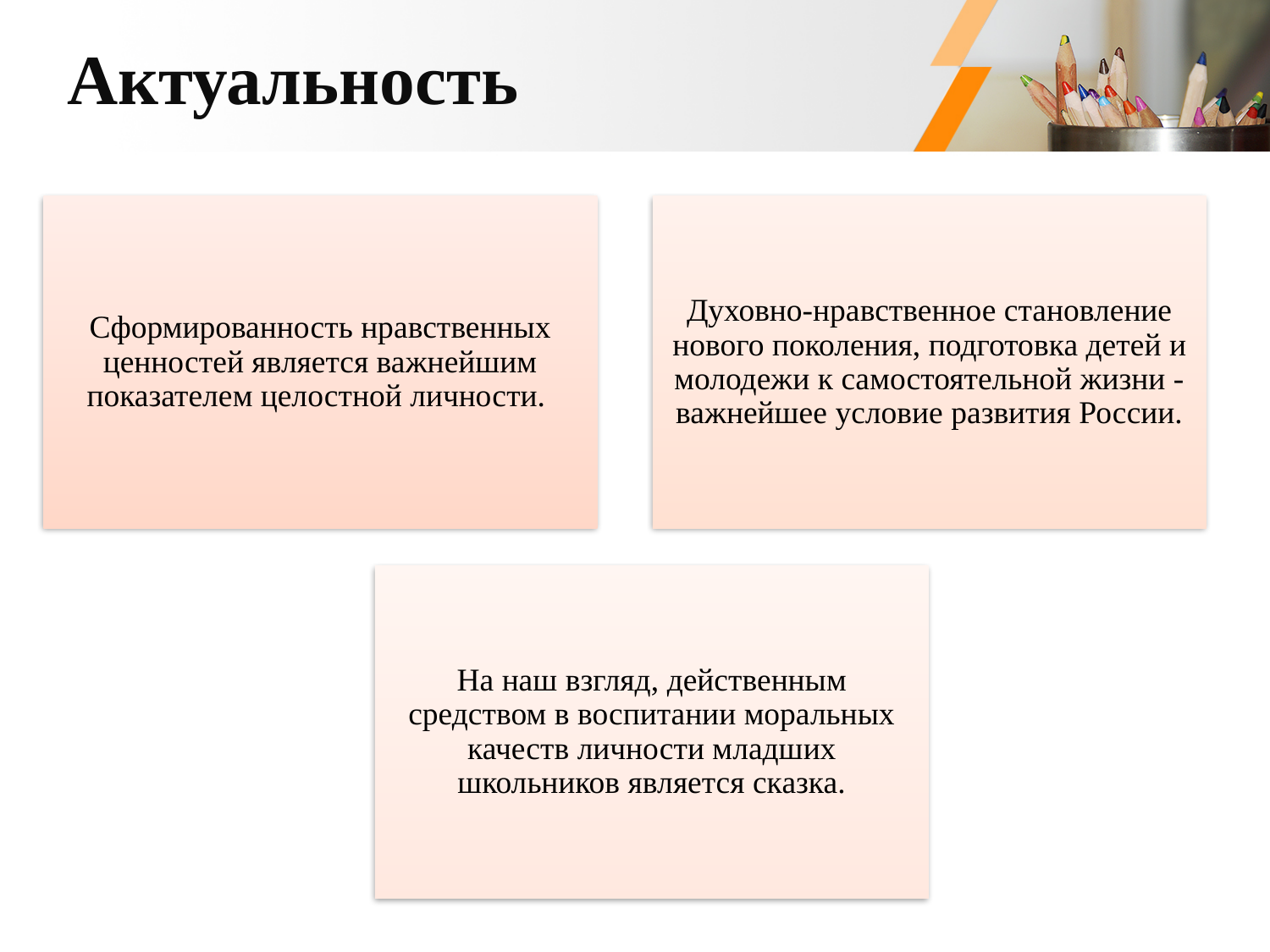

# Актуальность
Сформированность нравственных ценностей является важнейшим показателем целостной личности.
Духовно-нравственное становление нового поколения, подготовка детей и молодежи к самостоятельной жизни - важнейшее условие развития России.
На наш взгляд, действенным средством в воспитании моральных качеств личности младших школьников является сказка.